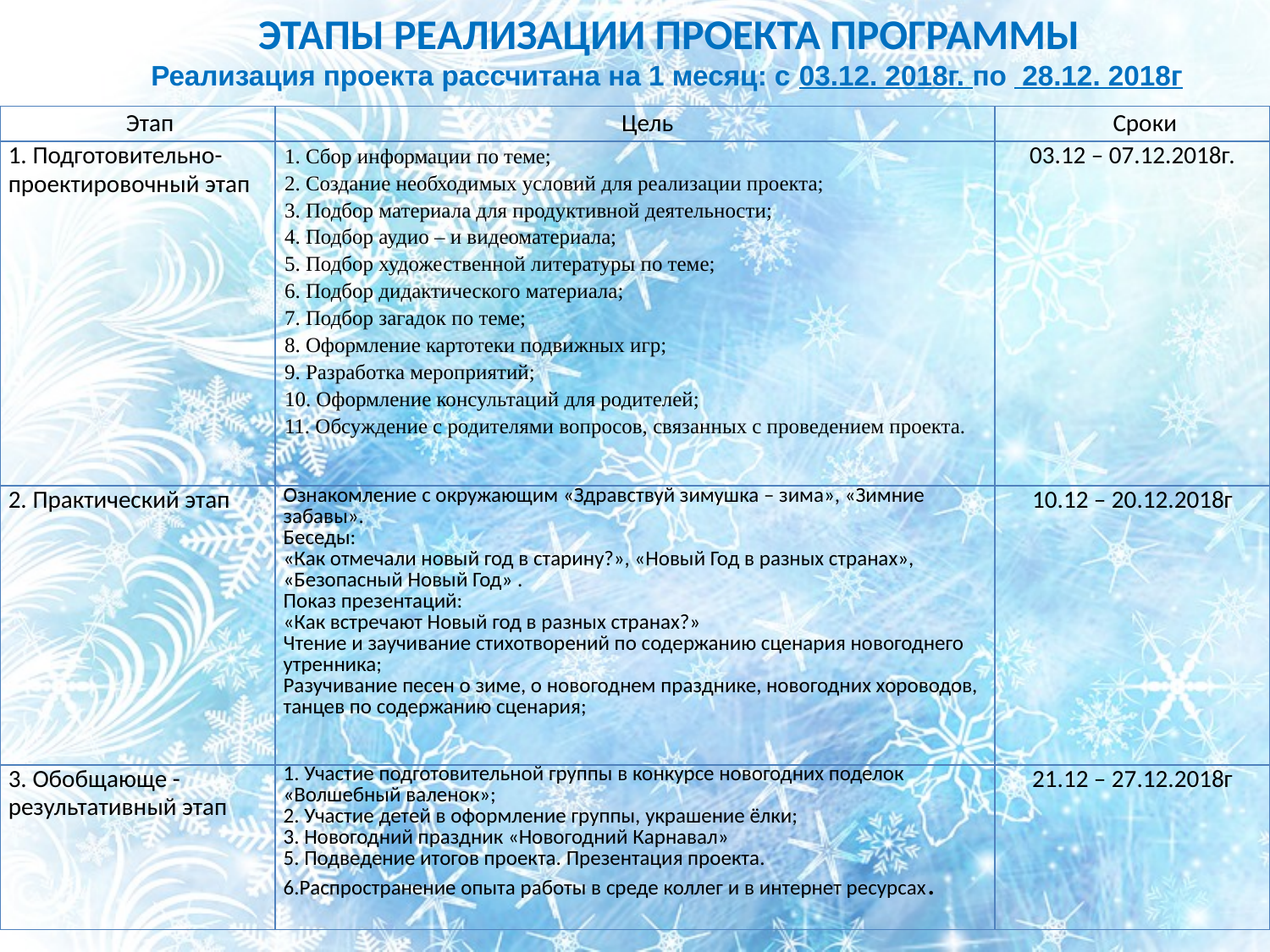

# ЭТАПЫ РЕАЛИЗАЦИИ ПРОЕКТА ПРОГРАММЫ
Реализация проекта рассчитана на 1 месяц: с 03.12. 2018г. по  28.12. 2018г
| Этап | Цель | Сроки |
| --- | --- | --- |
| 1. Подготовительно-проектировочный этап | 1. Сбор информации по теме; 2. Создание необходимых условий для реализации проекта; 3. Подбор материала для продуктивной деятельности; 4. Подбор аудио – и видеоматериала; 5. Подбор художественной литературы по теме; 6. Подбор дидактического материала; 7. Подбор загадок по теме; 8. Оформление картотеки подвижных игр; 9. Разработка мероприятий; 10. Оформление консультаций для родителей; 11. Обсуждение с родителями вопросов, связанных с проведением проекта. | 03.12 – 07.12.2018г. |
| 2. Практический этап | Ознакомление с окружающим «Здравствуй зимушка – зима», «Зимние забавы». Беседы: «Как отмечали новый год в старину?», «Новый Год в разных странах», «Безопасный Новый Год» . Показ презентаций: «Как встречают Новый год в разных странах?» Чтение и заучивание стихотворений по содержанию сценария новогоднего утренника; Разучивание песен о зиме, о новогоднем празднике, новогодних хороводов, танцев по содержанию сценария; | 10.12 – 20.12.2018г |
| 3. Обобщающе - результативный этап | 1. Участие подготовительной группы в конкурсе новогодних поделок «Волшебный валенок»; 2. Участие детей в оформление группы, украшение ёлки; 3. Новогодний праздник «Новогодний Карнавал» 5. Подведение итогов проекта. Презентация проекта. 6.Распространение опыта работы в среде коллег и в интернет ресурсах. | 21.12 – 27.12.2018г |